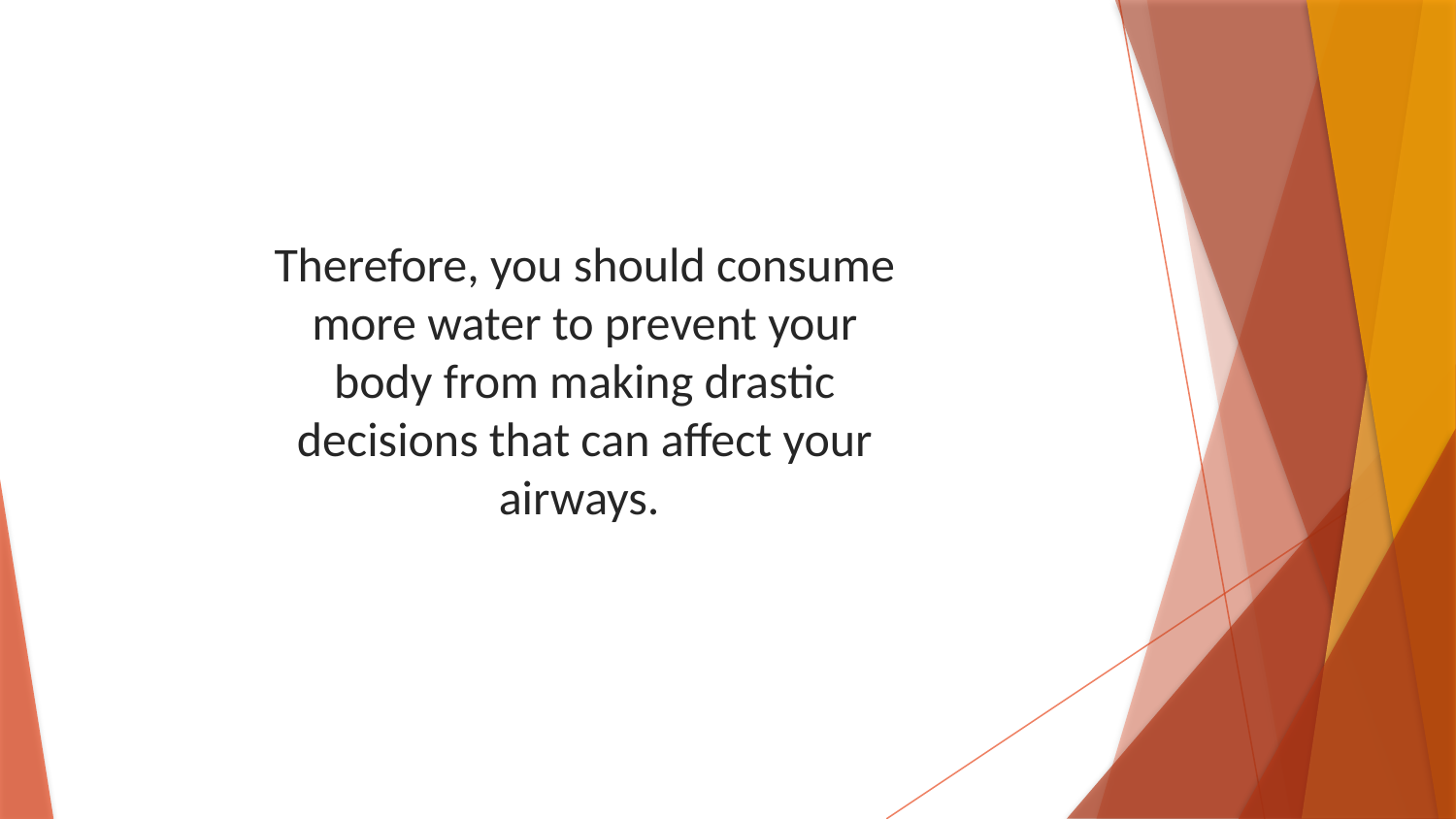

Therefore, you should consume more water to prevent your body from making drastic decisions that can affect your airways.